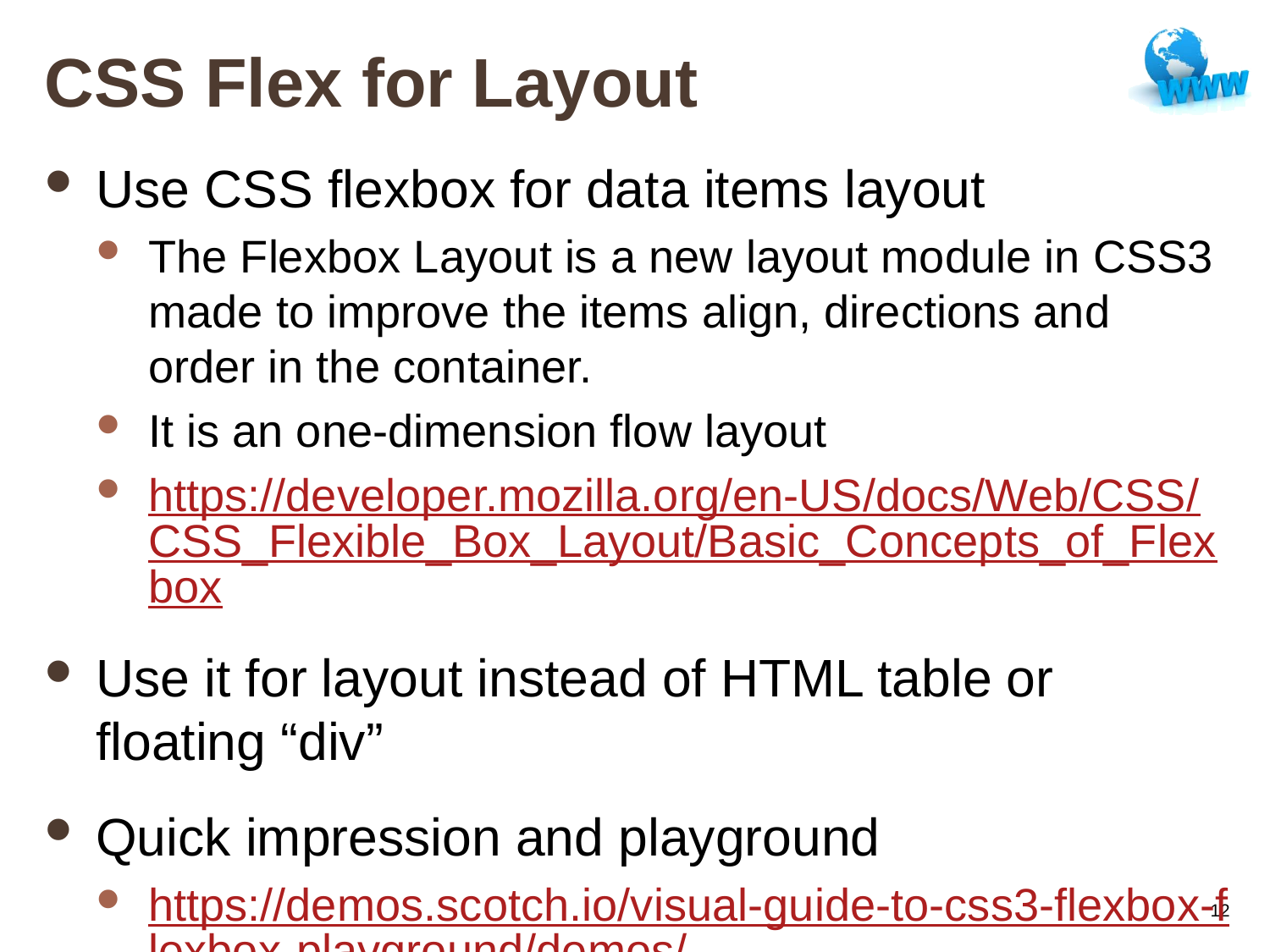

# CSS Flex for Layout
Use CSS flexbox for data items layout
The Flexbox Layout is a new layout module in CSS3 made to improve the items align, directions and order in the container.
It is an one-dimension flow layout
https://developer.mozilla.org/en-US/docs/Web/CSS/CSS_Flexible_Box_Layout/Basic_Concepts_of_Flexbox
Use it for layout instead of HTML table or floating “div”
Quick impression and playground
https://demos.scotch.io/visual-guide-to-css3-flexbox-flexbox-playground/demos/
12